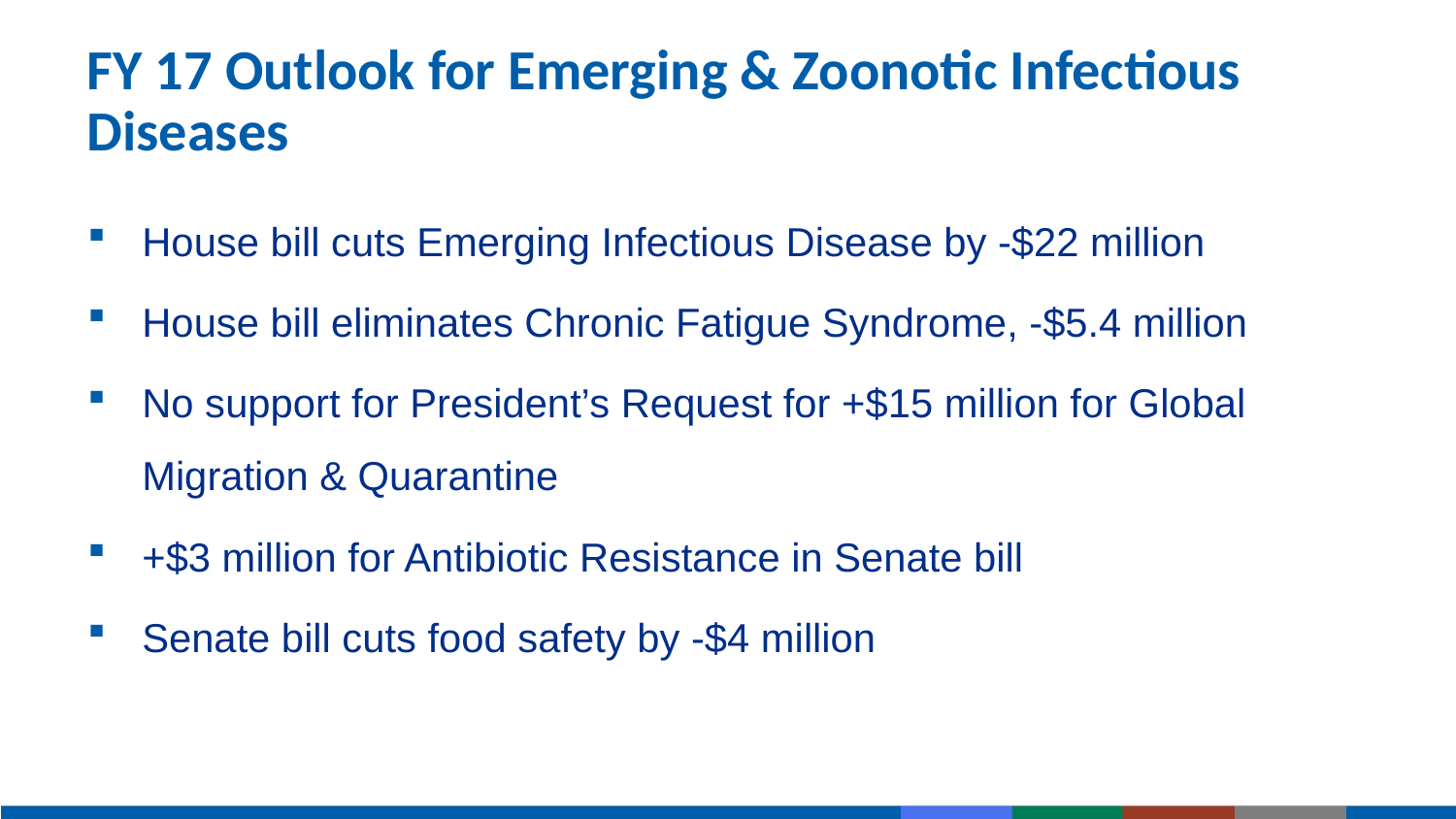

# FY 17 Outlook for Emerging & Zoonotic Infectious Diseases
House bill cuts Emerging Infectious Disease by -$22 million
House bill eliminates Chronic Fatigue Syndrome, -$5.4 million
No support for President’s Request for +$15 million for Global Migration & Quarantine
+$3 million for Antibiotic Resistance in Senate bill
Senate bill cuts food safety by -$4 million